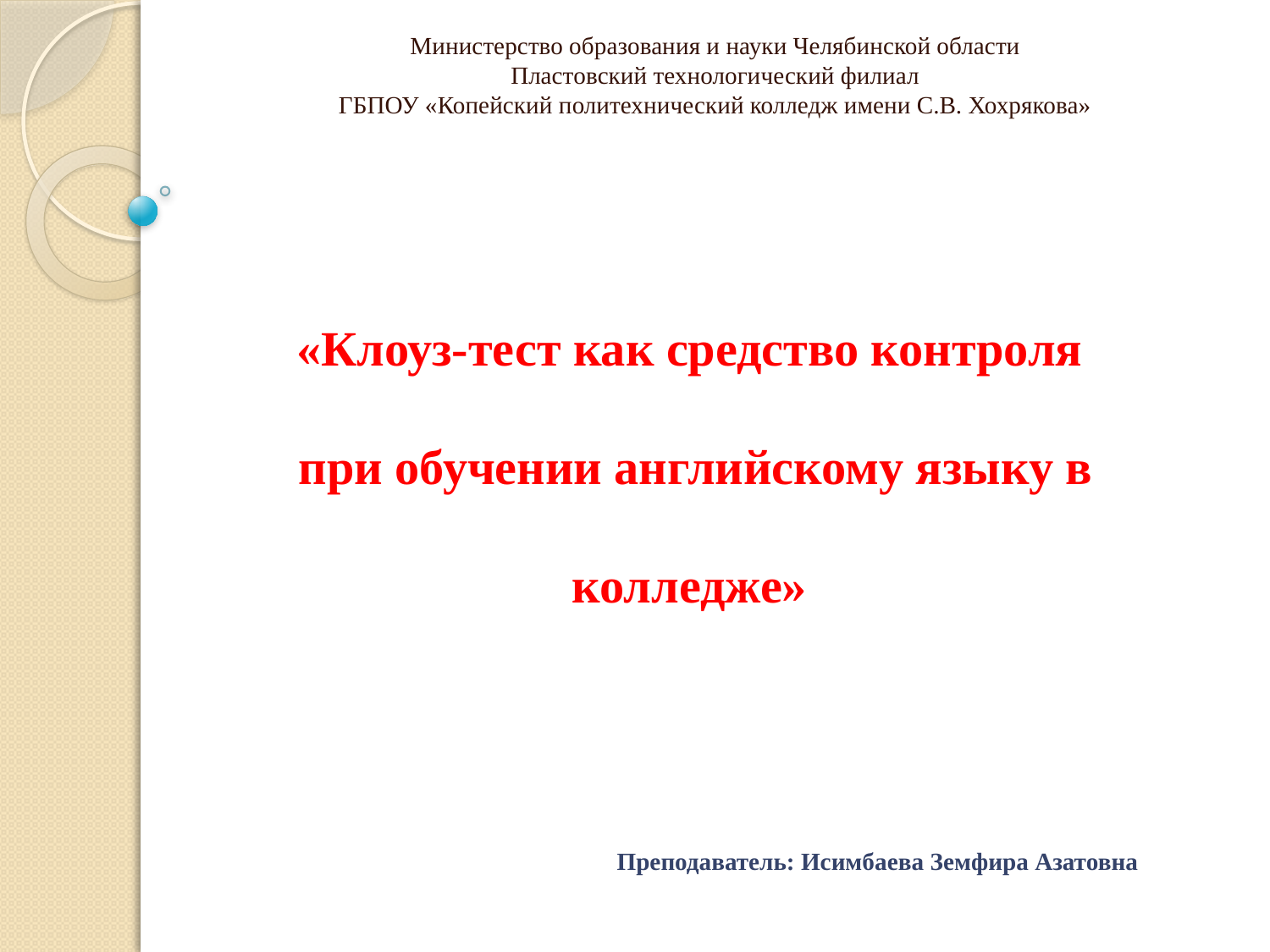

Министерство образования и науки Челябинской области
Пластовский технологический филиал
ГБПОУ «Копейский политехнический колледж имени С.В. Хохрякова»
#
«Клоуз-тест как средство контроля
 при обучении английскому языку в колледже»

Преподаватель: Исимбаева Земфира Азатовна